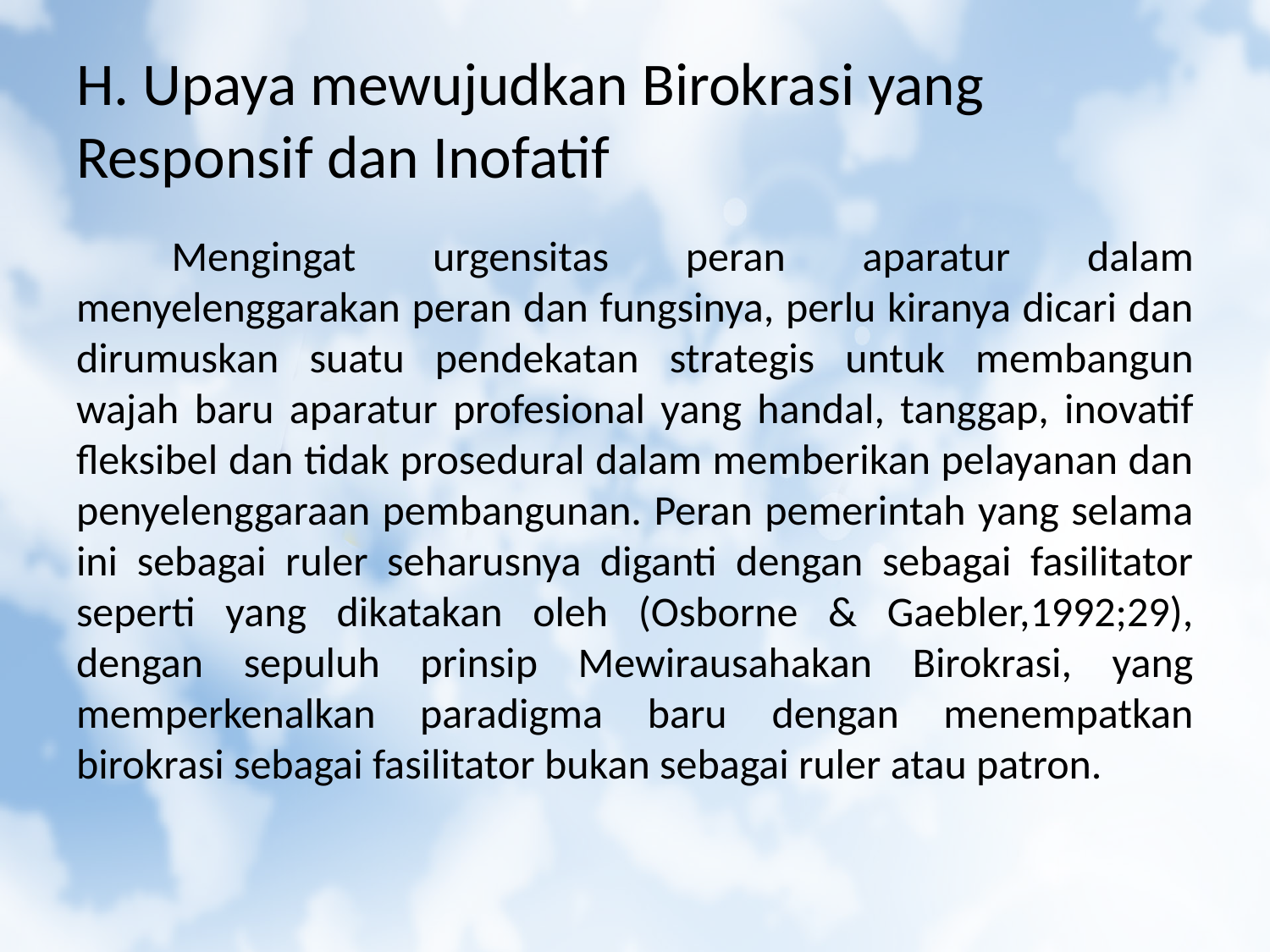

# H. Upaya mewujudkan Birokrasi yang Responsif dan Inofatif
	Mengingat urgensitas peran aparatur dalam menyelenggarakan peran dan fungsinya, perlu kiranya dicari dan dirumuskan suatu pendekatan strategis untuk membangun wajah baru aparatur profesional yang handal, tanggap, inovatif fleksibel dan tidak prosedural dalam memberikan pelayanan dan penyelenggaraan pembangunan. Peran pemerintah yang selama ini sebagai ruler seharusnya diganti dengan sebagai fasilitator seperti yang dikatakan oleh (Osborne & Gaebler,1992;29), dengan sepuluh prinsip Mewirausahakan Birokrasi, yang memperkenalkan paradigma baru dengan menempatkan birokrasi sebagai fasilitator bukan sebagai ruler atau patron.